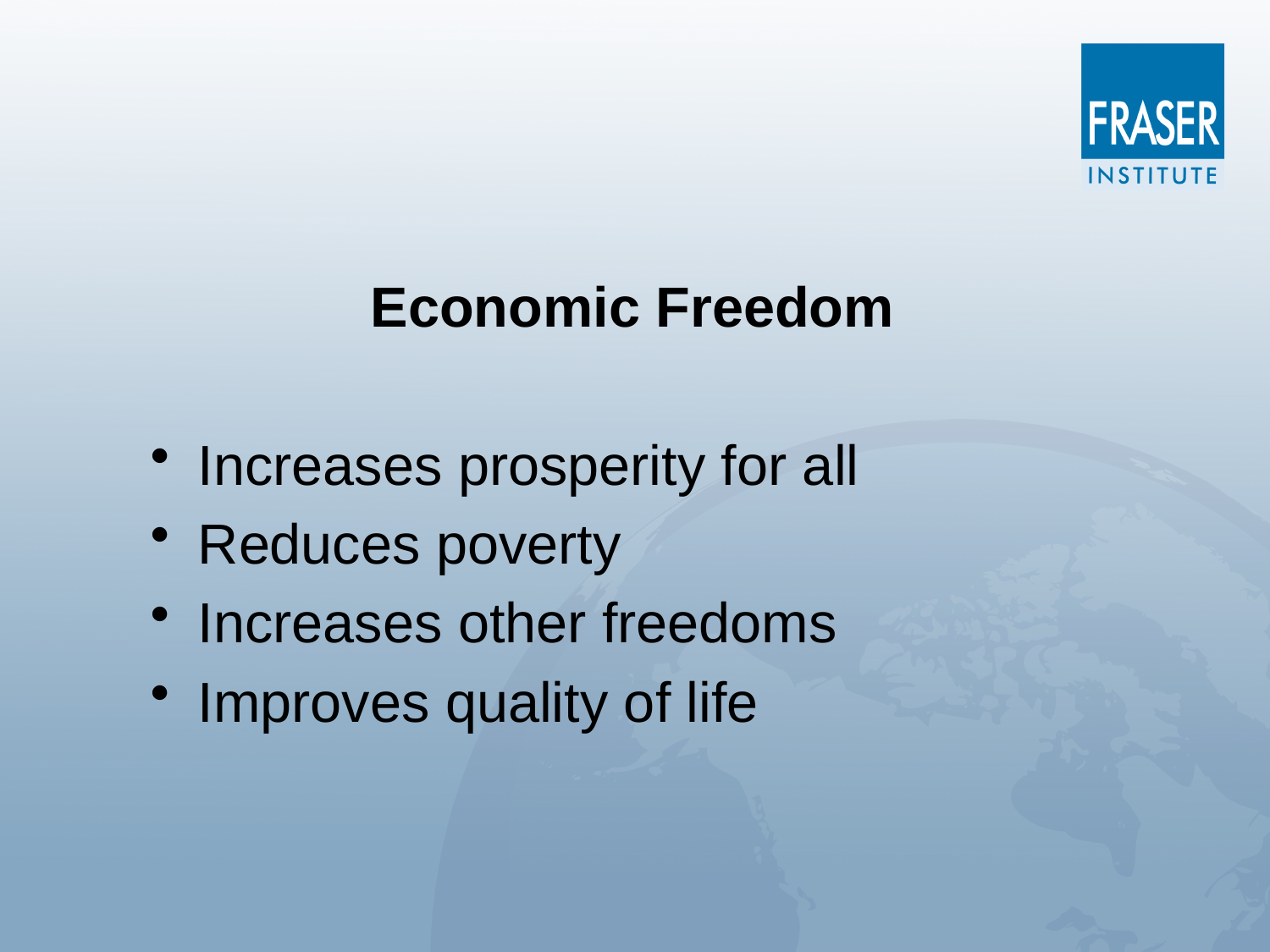

Economic Freedom

Increases prosperity for all
Reduces poverty
Increases other freedoms
Improves quality of life